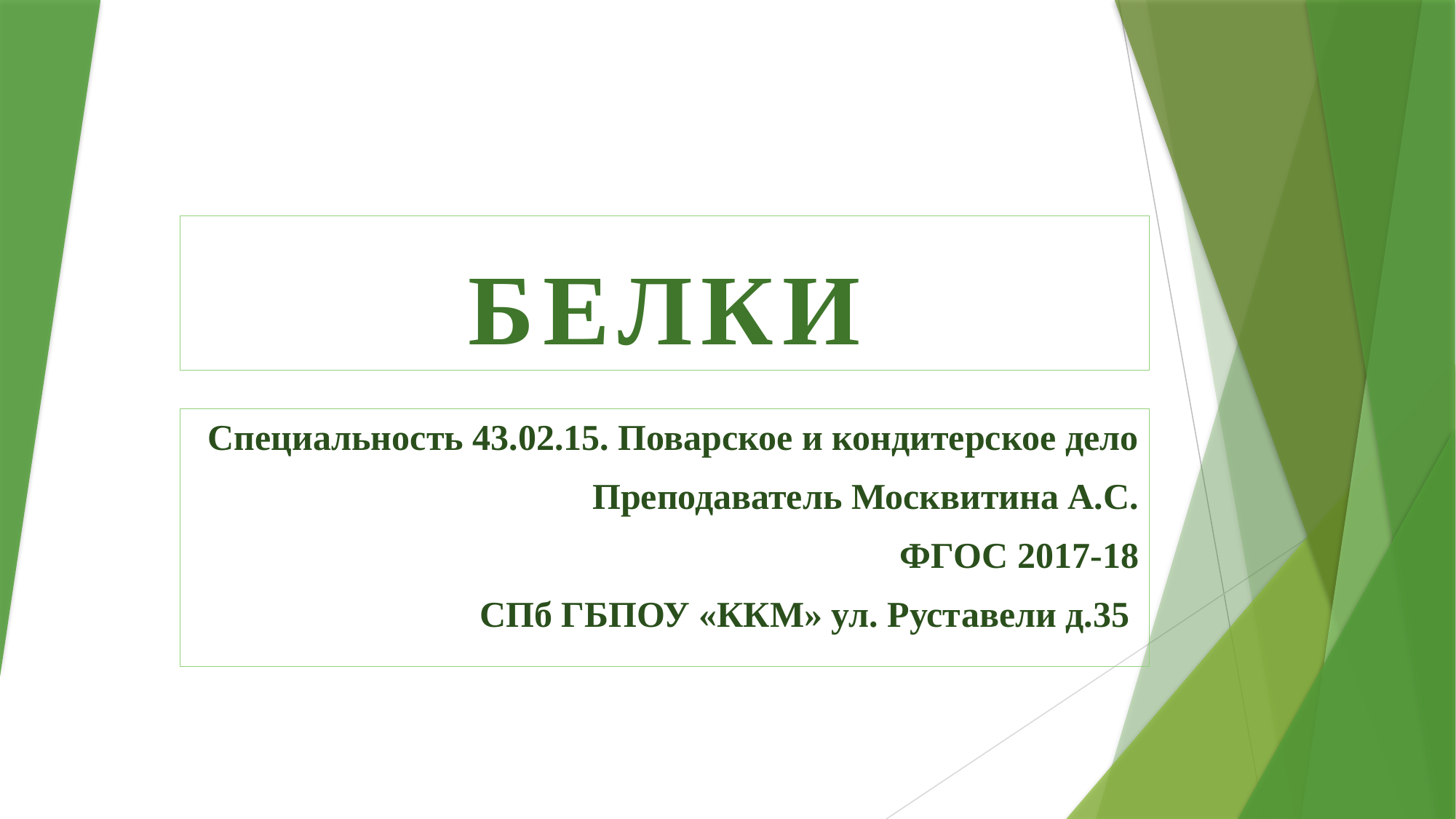

# БЕЛКИ
Специальность 43.02.15. Поварское и кондитерское дело
Преподаватель Москвитина А.С.
ФГОС 2017-18
СПб ГБПОУ «ККМ» ул. Руставели д.35